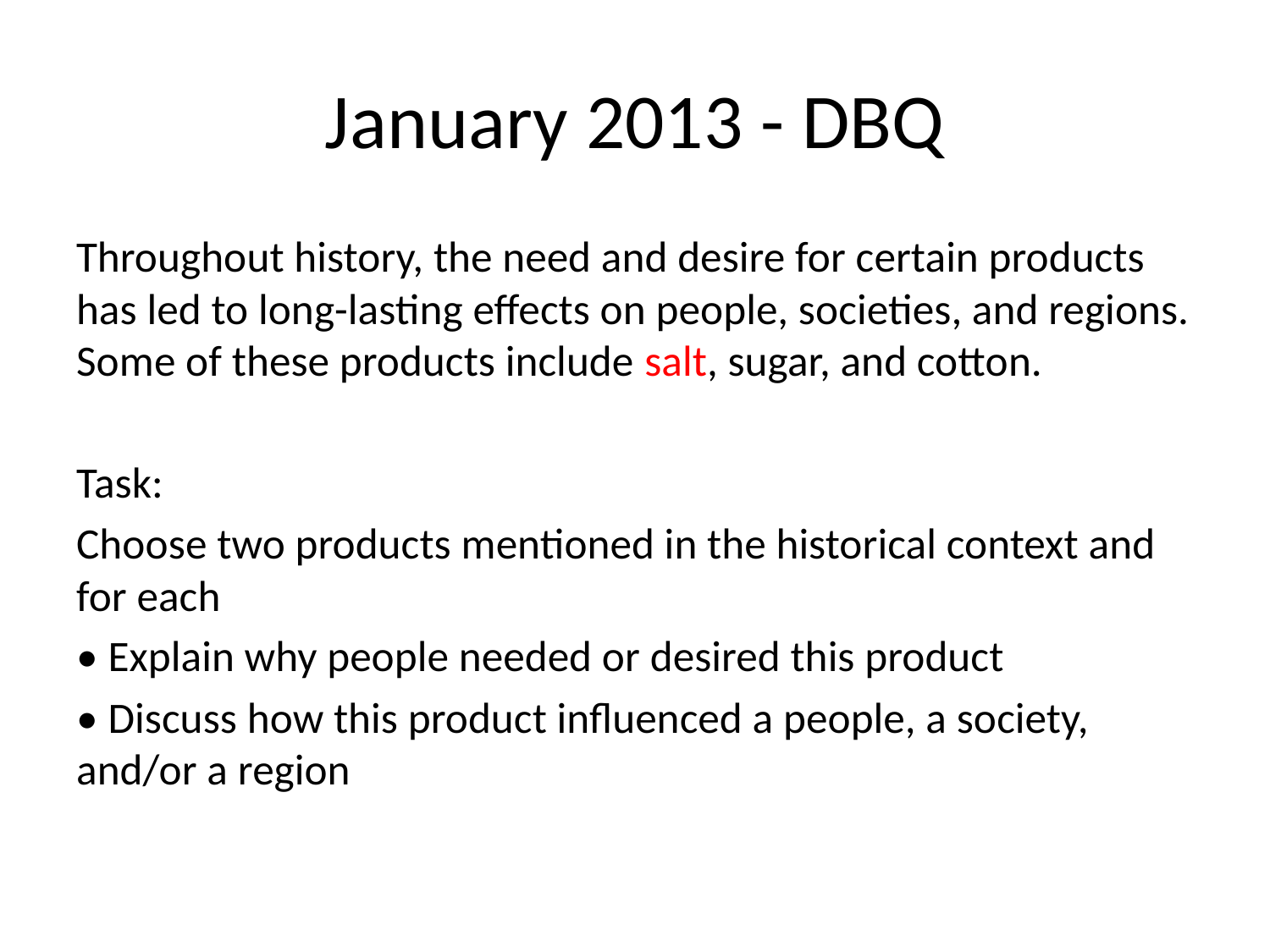

# January 2013 - DBQ
Throughout history, the need and desire for certain products has led to long-lasting effects on people, societies, and regions. Some of these products include salt, sugar, and cotton.

Task:
Choose two products mentioned in the historical context and for each
• Explain why people needed or desired this product
• Discuss how this product influenced a people, a society, and/or a region